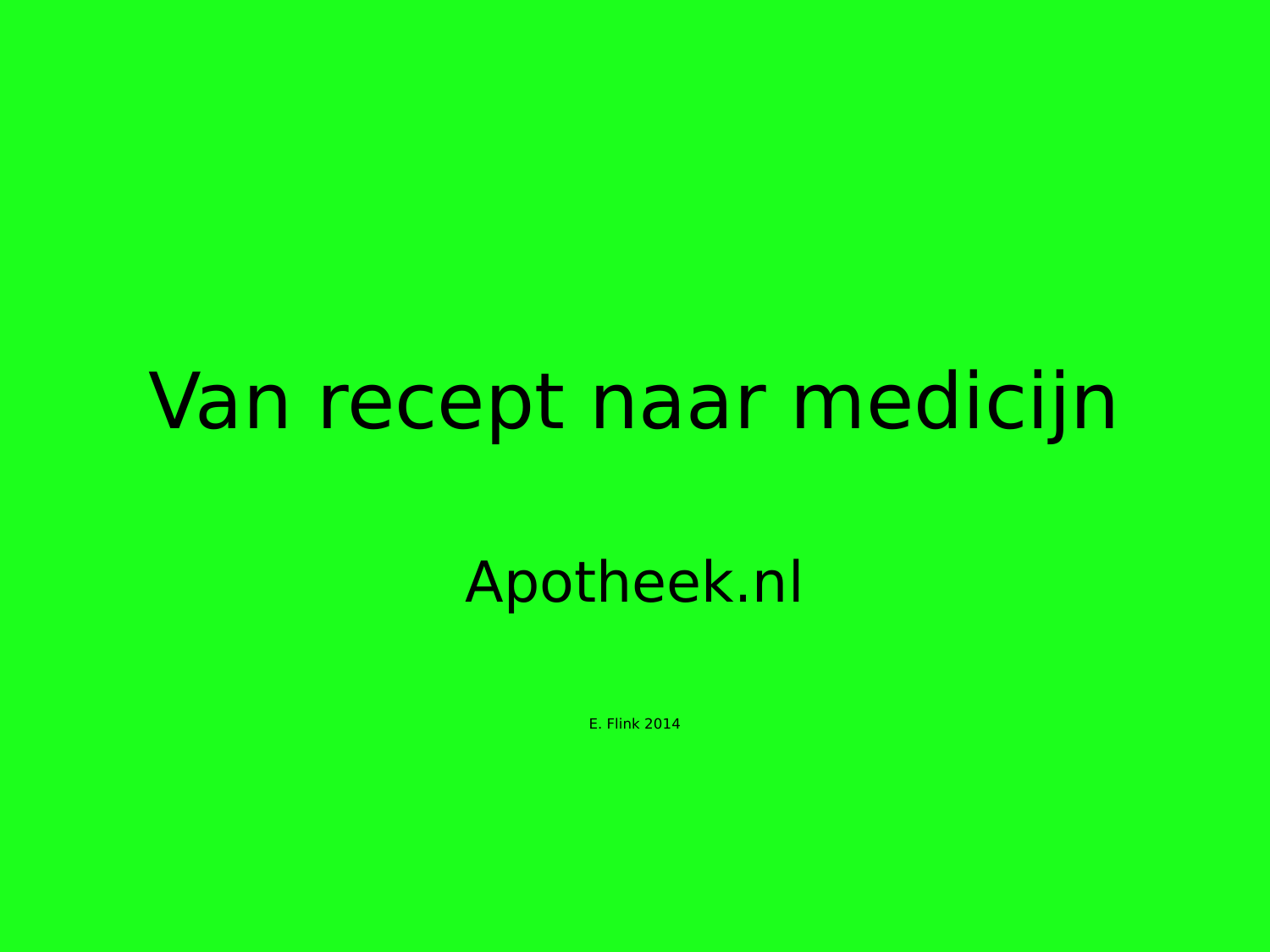

# Van recept naar medicijn
Apotheek.nl

E. Flink 2014